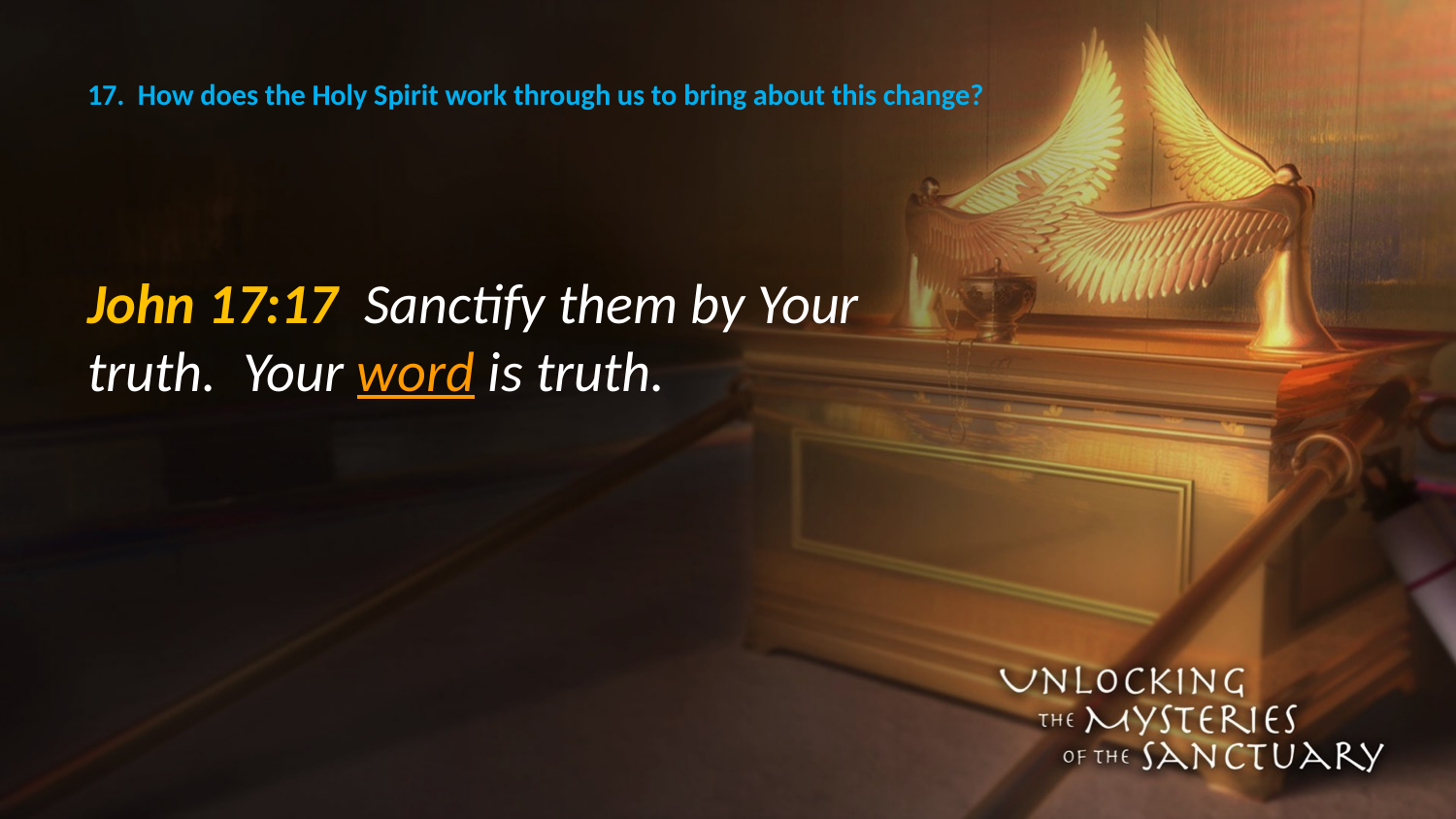

# 17.  How does the Holy Spirit work through us to bring about this change?

John 17:17  Sanctify them by Your truth.  Your word is truth.